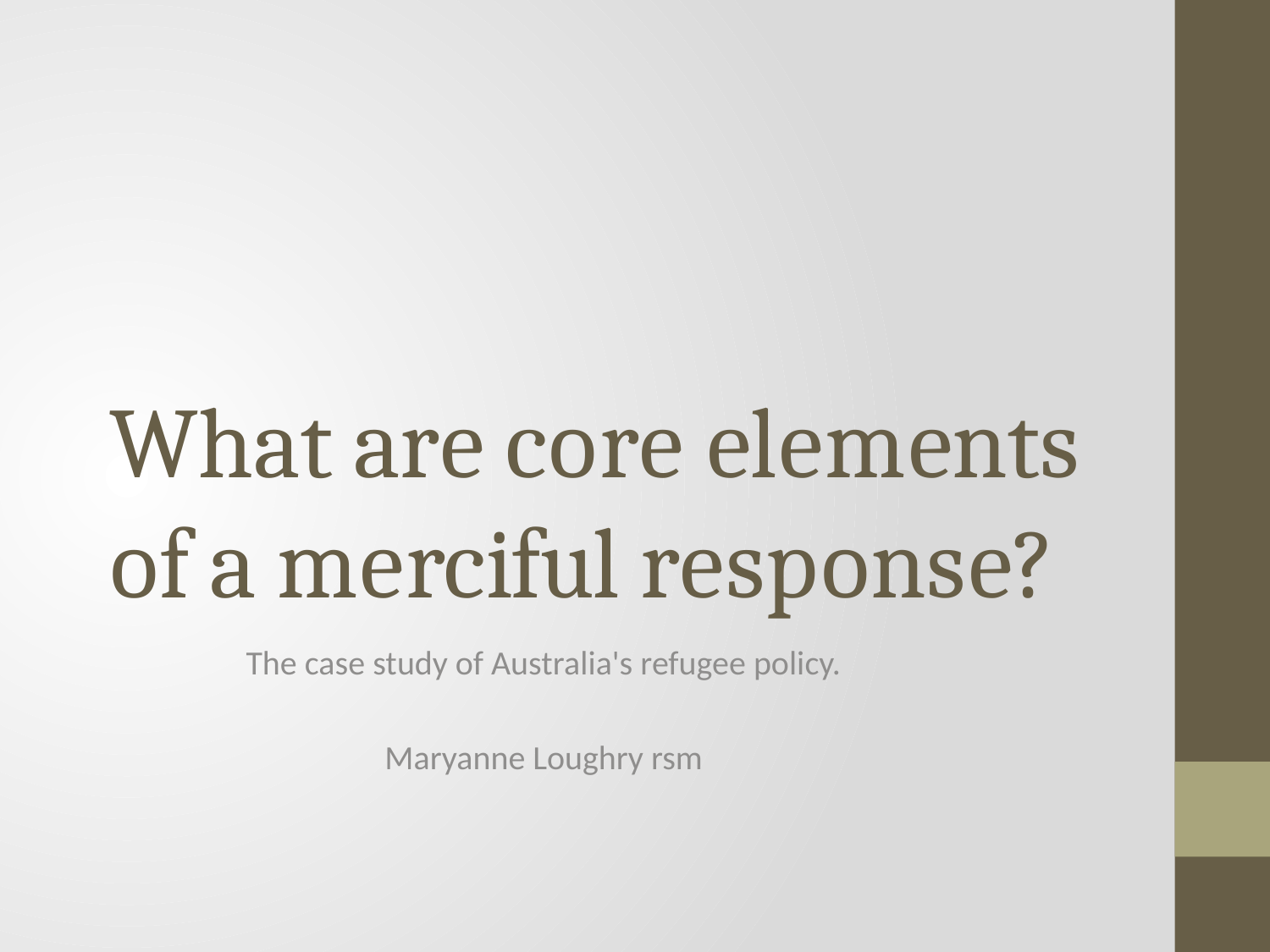

# What are core elements of a merciful response?
The case study of Australia's refugee policy.

Maryanne Loughry rsm